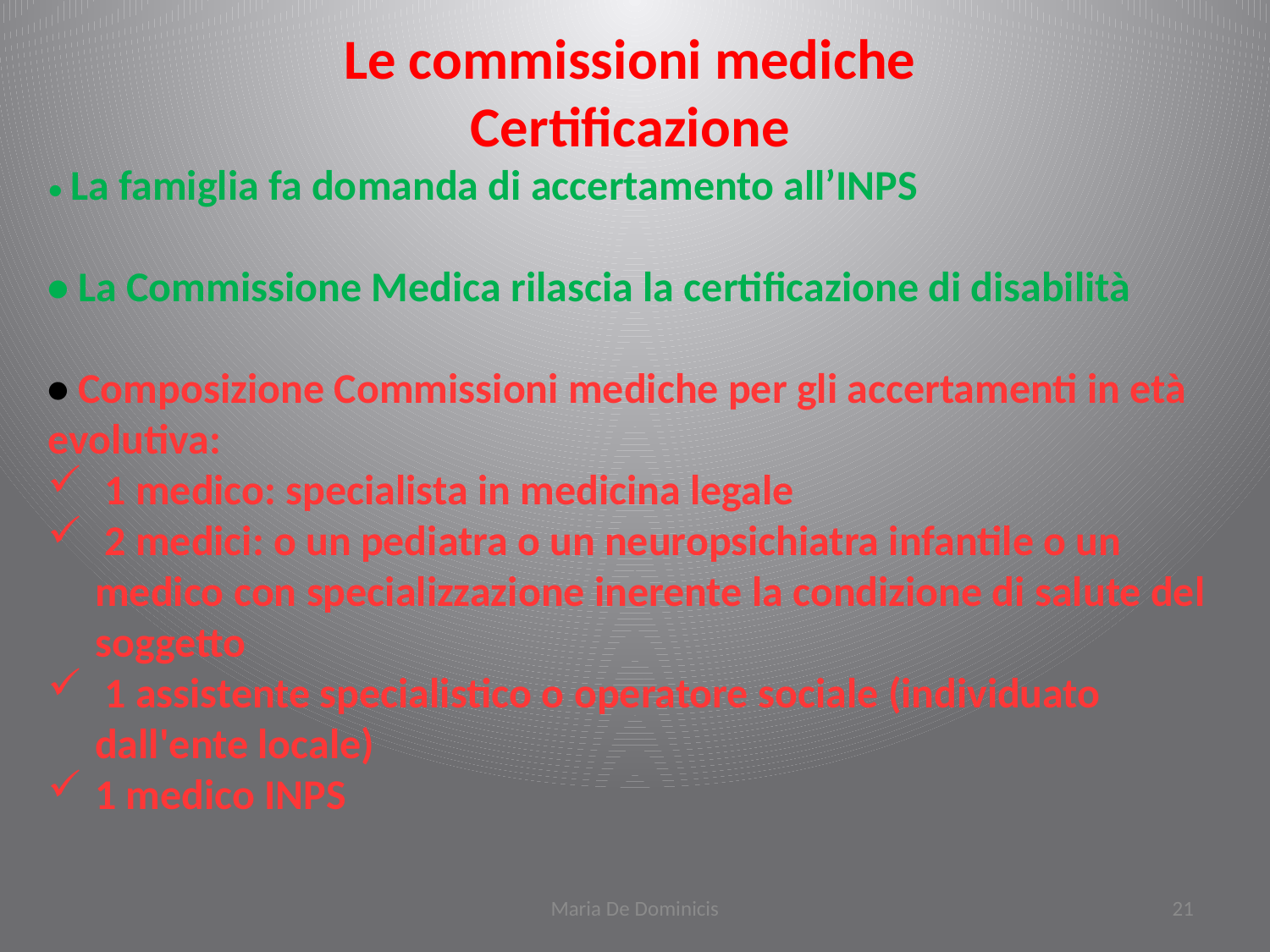

Le commissioni mediche
Certificazione
• La famiglia fa domanda di accertamento all’INPS

• La Commissione Medica rilascia la certificazione di disabilità

• Composizione Commissioni mediche per gli accertamenti in età evolutiva:
 1 medico: specialista in medicina legale
 2 medici: o un pediatra o un neuropsichiatra infantile o un medico con specializzazione inerente la condizione di salute del soggetto
 1 assistente specialistico o operatore sociale (individuato dall'ente locale)
1 medico INPS
Maria De Dominicis
21